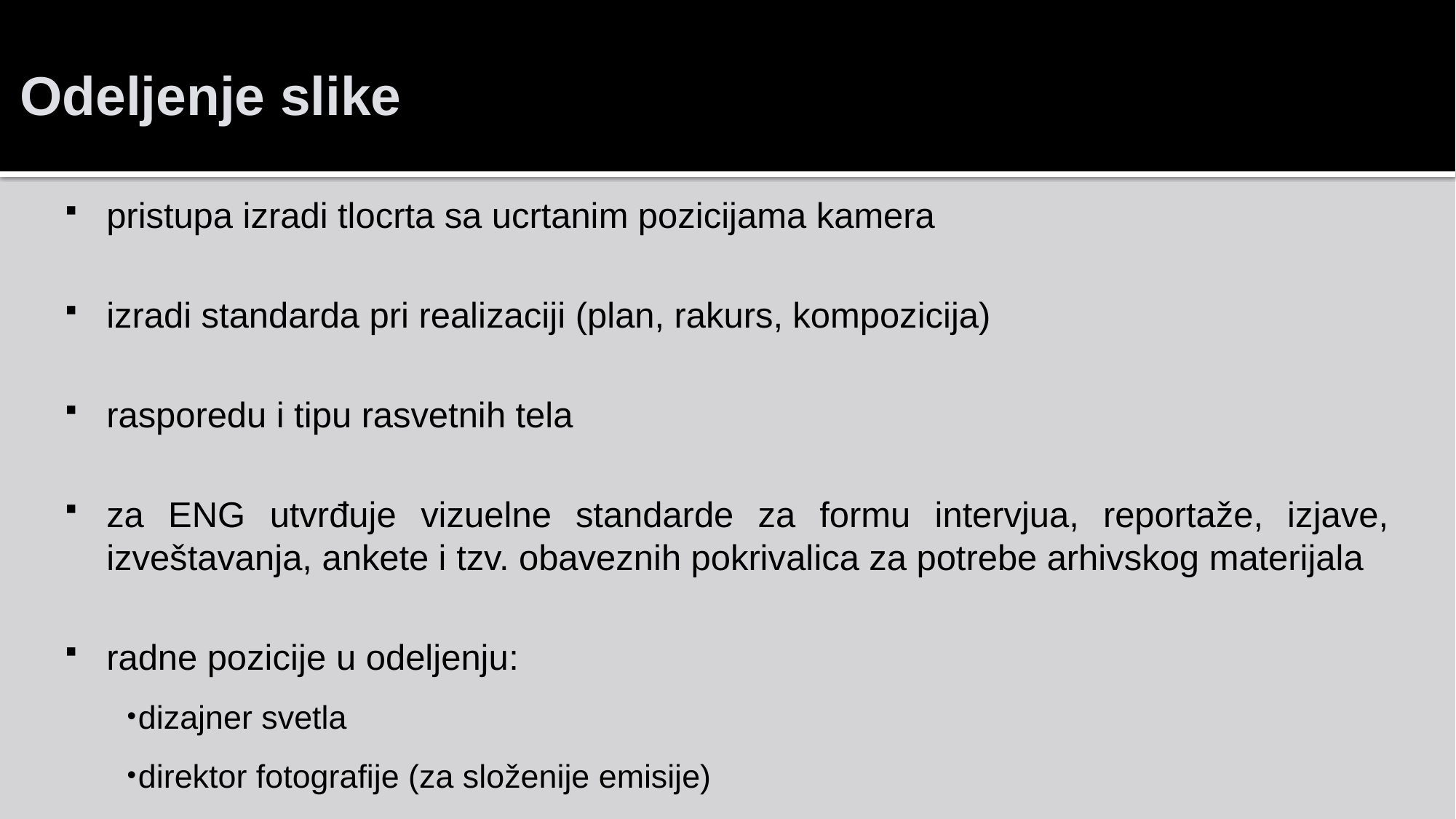

# Odeljenje slike
pristupa izradi tlocrta sa ucrtanim pozicijama kamera

izradi standarda pri realizaciji (plan, rakurs, kompozicija)

rasporedu i tipu rasvetnih tela

za ENG utvrđuje vizuelne standarde za formu intervjua, reportaže, izjave, izveštavanja, ankete i tzv. obaveznih pokrivalica za potrebe arhivskog materijala

radne pozicije u odeljenju:
dizajner svetla
direktor fotografije (za složenije emisije)